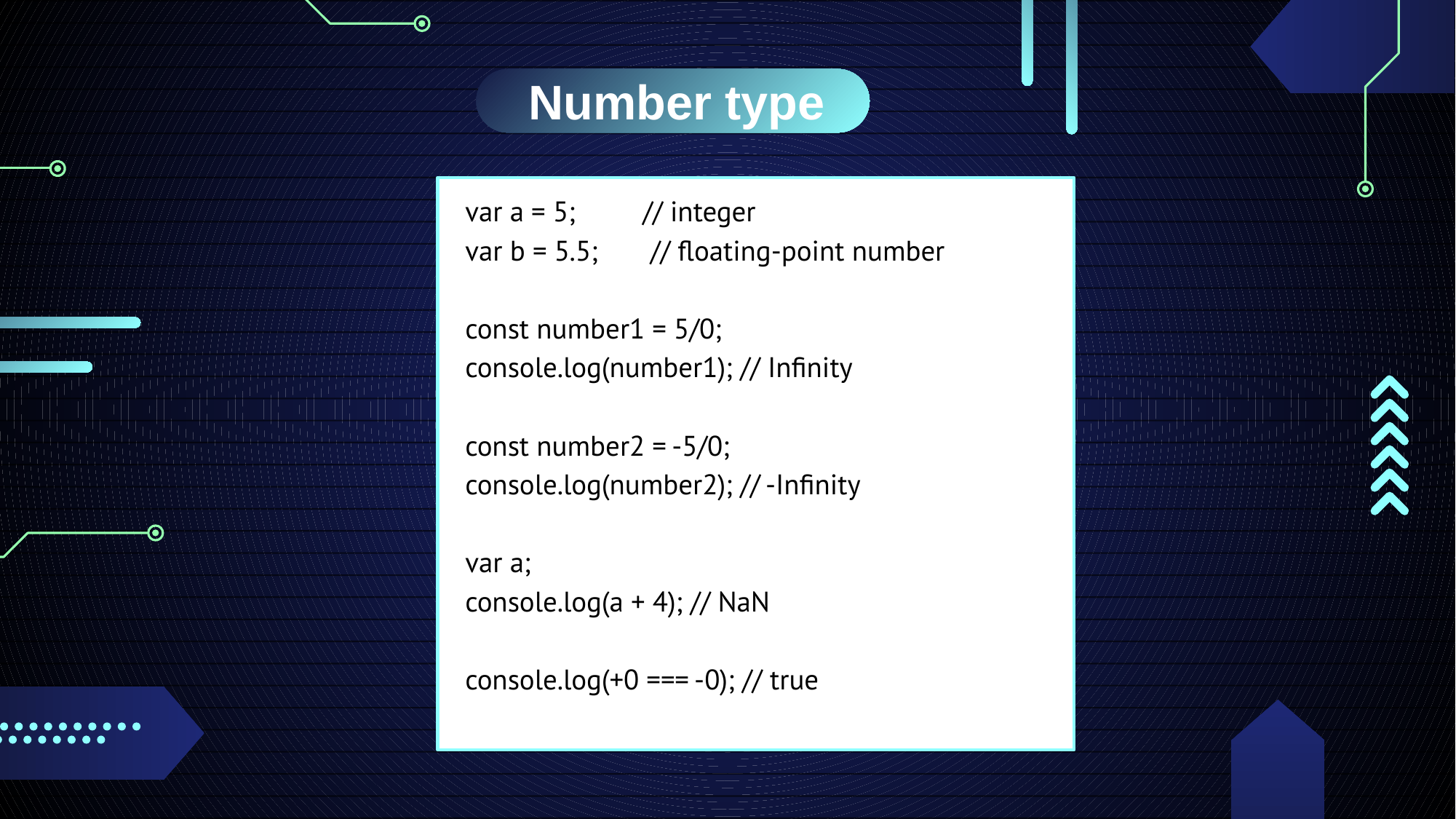

Number type
var a = 5;         // integer
var b = 5.5;       // floating-point number

const number1 = 5/0;
console.log(number1); // Infinity

const number2 = -5/0;
console.log(number2); // -Infinity

var a;
console.log(a + 4); // NaN

console.log(+0 === -0); // true